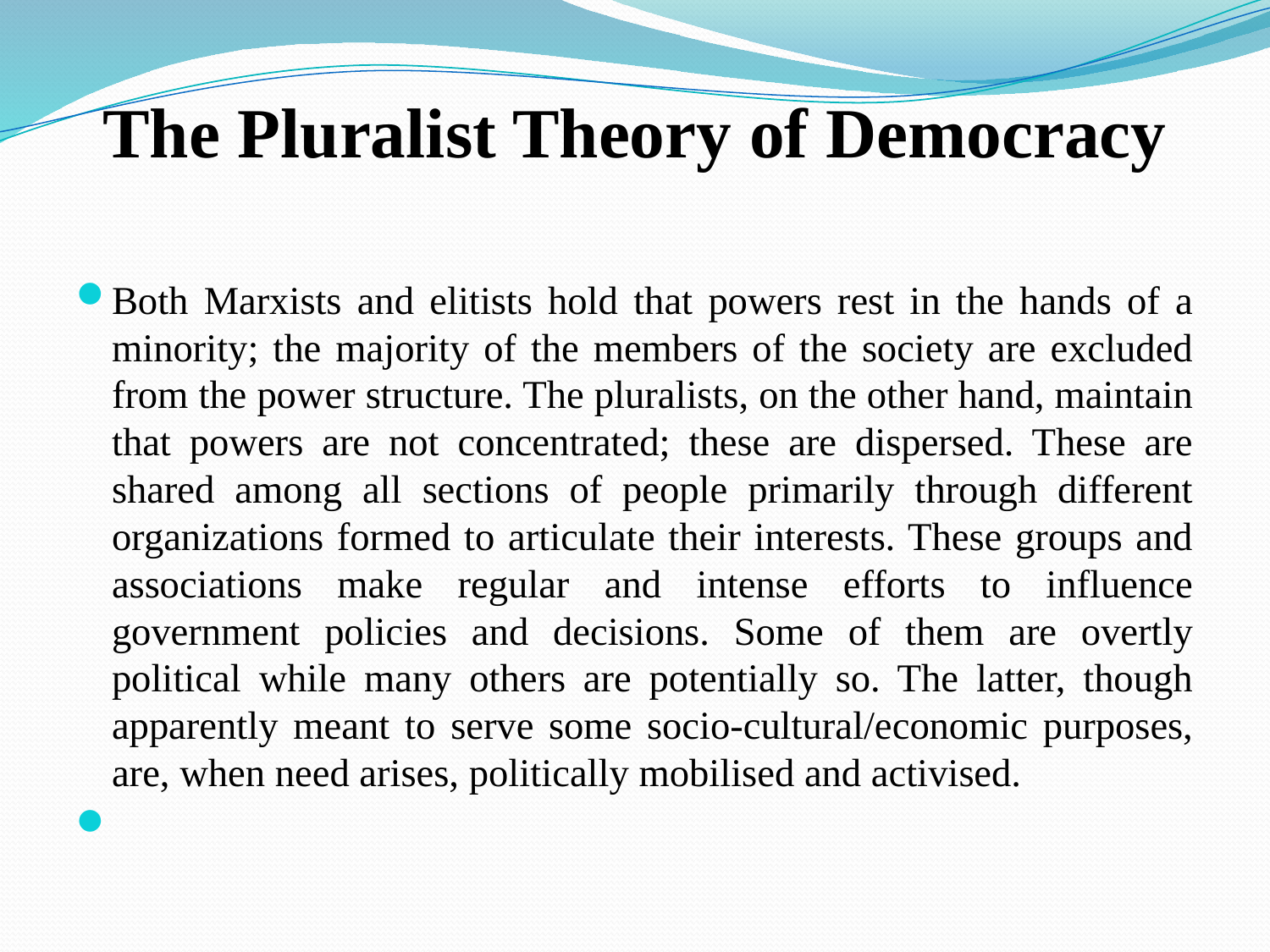

# The Pluralist Theory of Democracy
Both Marxists and elitists hold that powers rest in the hands of a minority; the majority of the members of the society are excluded from the power structure. The pluralists, on the other hand, maintain that powers are not concentrated; these are dispersed. These are shared among all sections of people primarily through different organizations formed to articulate their interests. These groups and associations make regular and intense efforts to influence government policies and decisions. Some of them are overtly political while many others are potentially so. The latter, though apparently meant to serve some socio-cultural/economic purposes, are, when need arises, politically mobilised and activised.